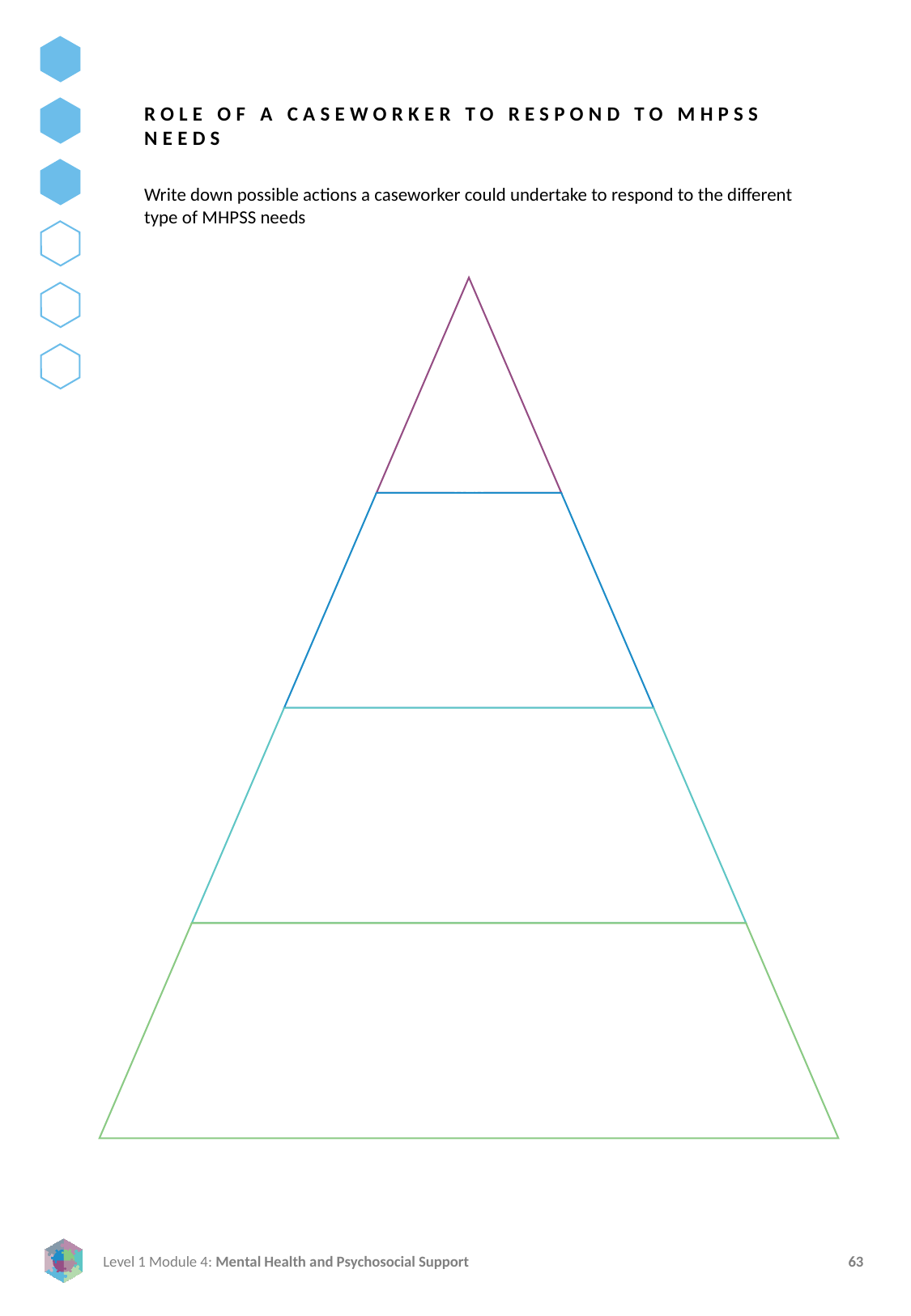

ROLE OF A CASEWORKER TO RESPOND TO MHPSS NEEDS

Write down possible actions a caseworker could undertake to respond to the different type of MHPSS needs

Specialized support

Focused non-specialized support

Community and family support

Basic services and security